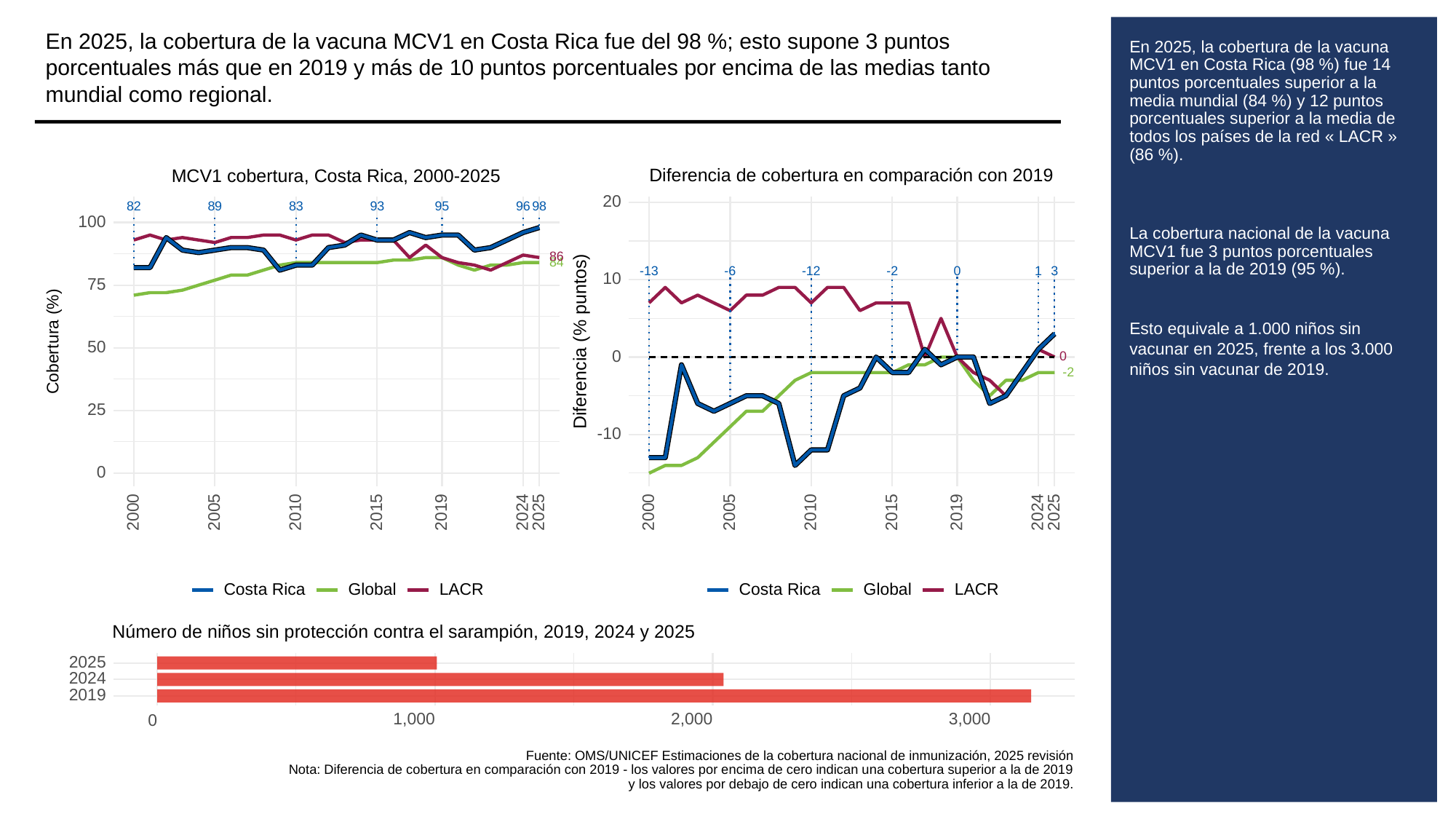

En 2025, la cobertura de la vacuna MCV1 en Costa Rica fue del 98 %; esto supone 3 puntos porcentuales más que en 2019 y más de 10 puntos porcentuales por encima de las medias tanto mundial como regional.
# En 2025, la cobertura de la vacuna MCV1 en Costa Rica (98 %) fue 14 puntos porcentuales superior a la media mundial (84 %) y 12 puntos porcentuales superior a la media de todos los países de la red « LACR » (86 %).

La cobertura nacional de la vacuna MCV1 fue 3 puntos porcentuales superior a la de 2019 (95 %).

Esto equivale a 1.000 niños sin vacunar en 2025, frente a los 3.000 niños sin vacunar de 2019.

Diferencia de cobertura en comparación con 2019
MCV1 cobertura, Costa Rica, 2000-2025
20

83
93
82
89
95
96
98

100

86

84
-13
3
-6
0
-12
-2
1
10

75

Diferencia (% puntos)
Cobertura (%)

50

0
0

-2

25

-10

0

2000
2005
2010
2015
2019
2024
2025
2000
2005
2010
2015
2019
2024
2025
Costa Rica
Global
LACR
Costa Rica
Global
LACR

Número de niños sin protección contra el sarampión, 2019, 2024 y 2025

2025

2024

2019

1,000
2,000
3,000
0
Fuente: OMS/UNICEF Estimaciones de la cobertura nacional de inmunización, 2025 revisión
Nota: Diferencia de cobertura en comparación con 2019 - los valores por encima de cero indican una cobertura superior a la de 2019
y los valores por debajo de cero indican una cobertura inferior a la de 2019.